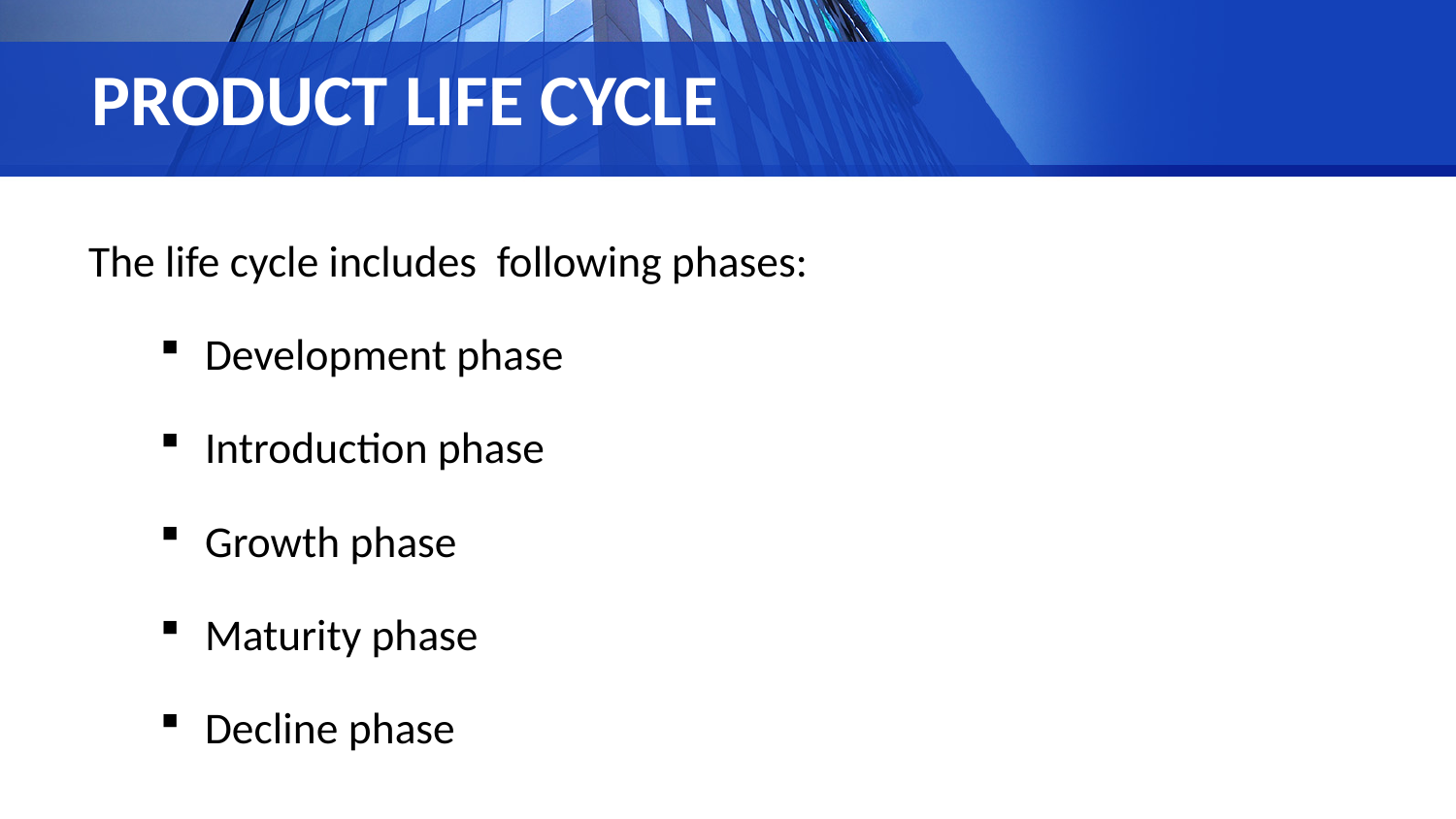

# PRODUCT LIFE CYCLE
The life cycle includes  following phases:
Development phase
Introduction phase
Growth phase
Maturity phase
Decline phase